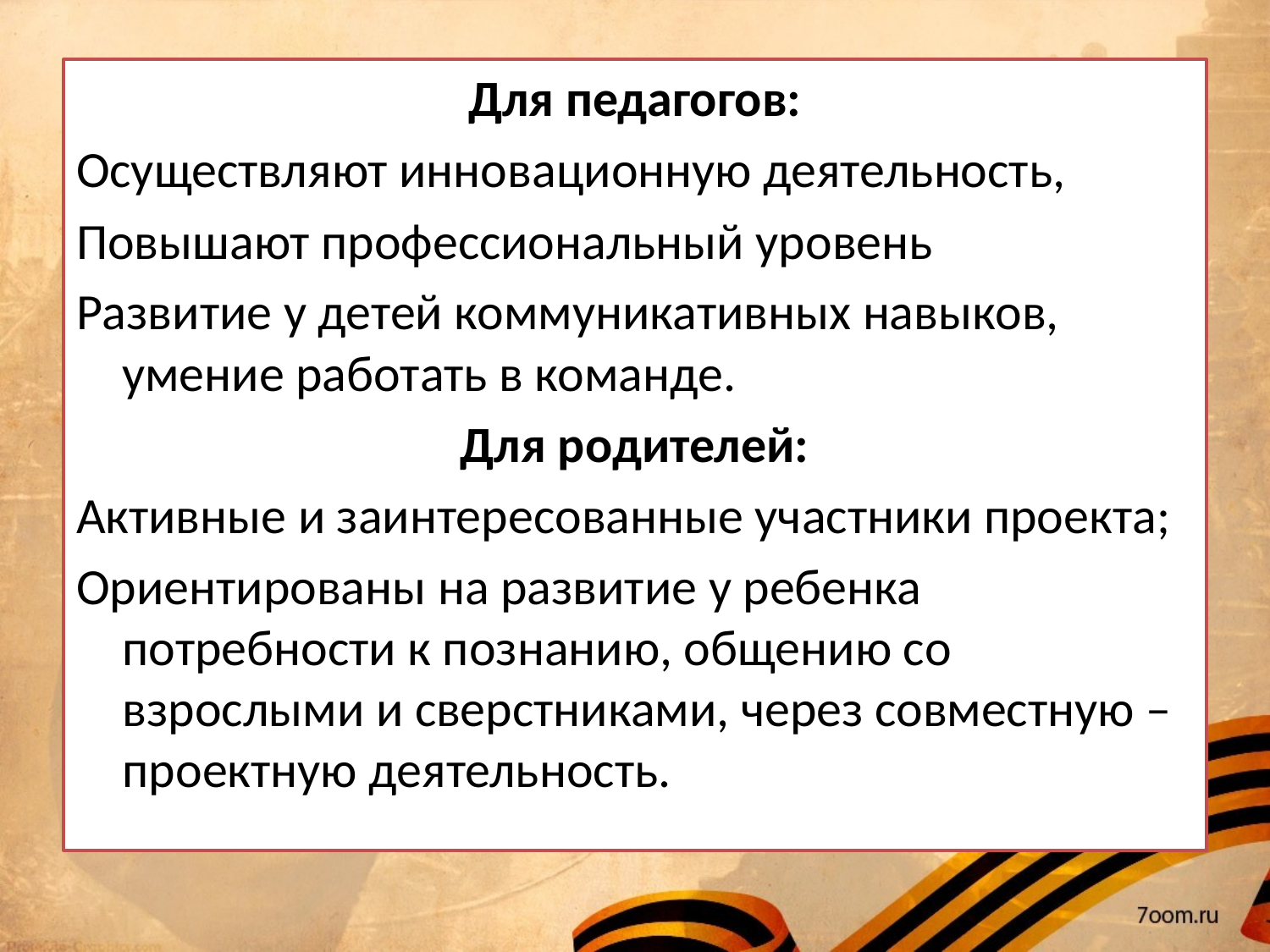

# .
Для педагогов:
Осуществляют инновационную деятельность,
Повышают профессиональный уровень
Развитие у детей коммуникативных навыков, умение работать в команде.
Для родителей:
Активные и заинтересованные участники проекта;
Ориентированы на развитие у ребенка потребности к познанию, общению со взрослыми и сверстниками, через совместную – проектную деятельность.